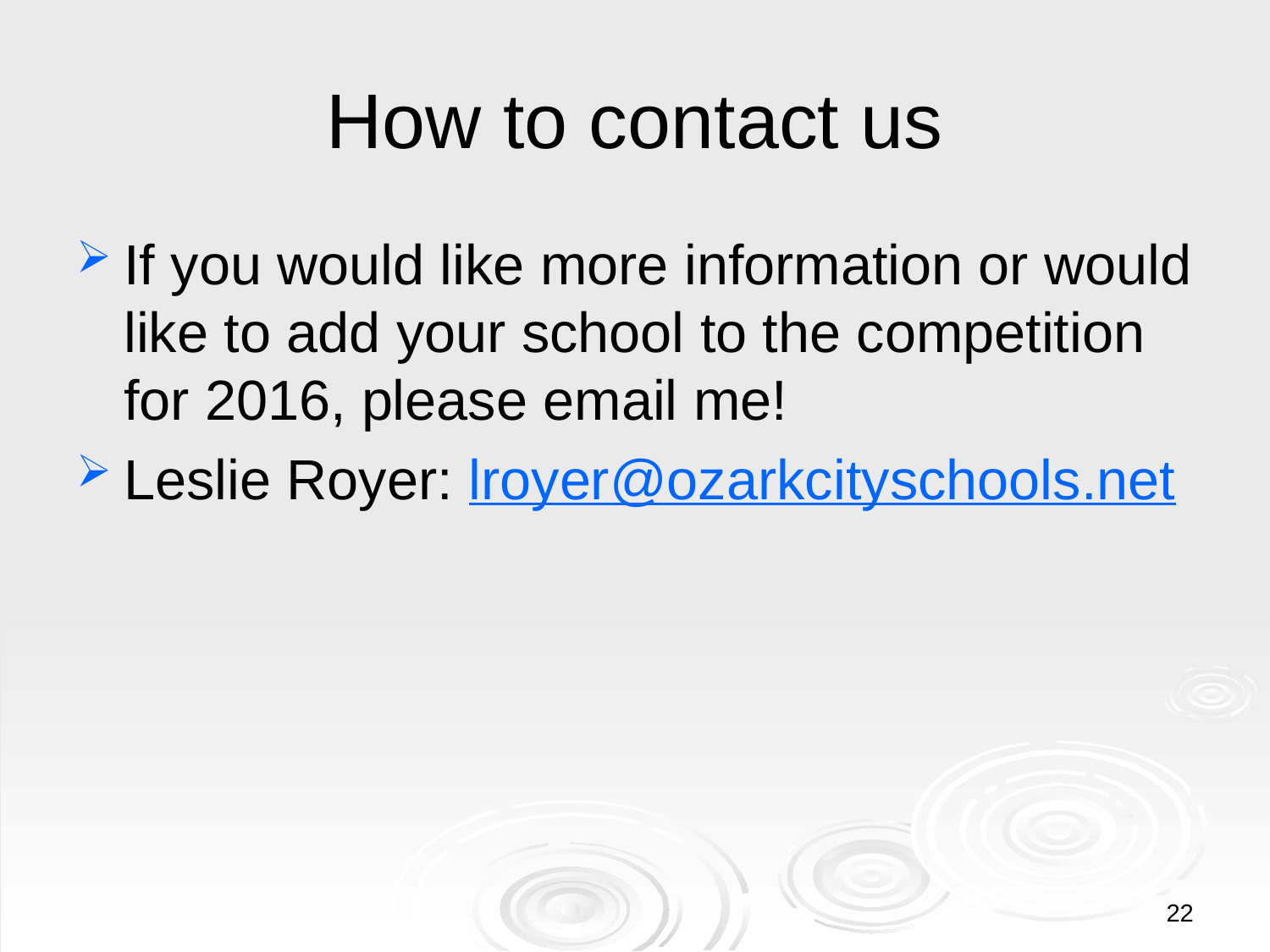

# How to contact us
If you would like more information or would like to add your school to the competition for 2016, please email me!
Leslie Royer: lroyer@ozarkcityschools.net

22